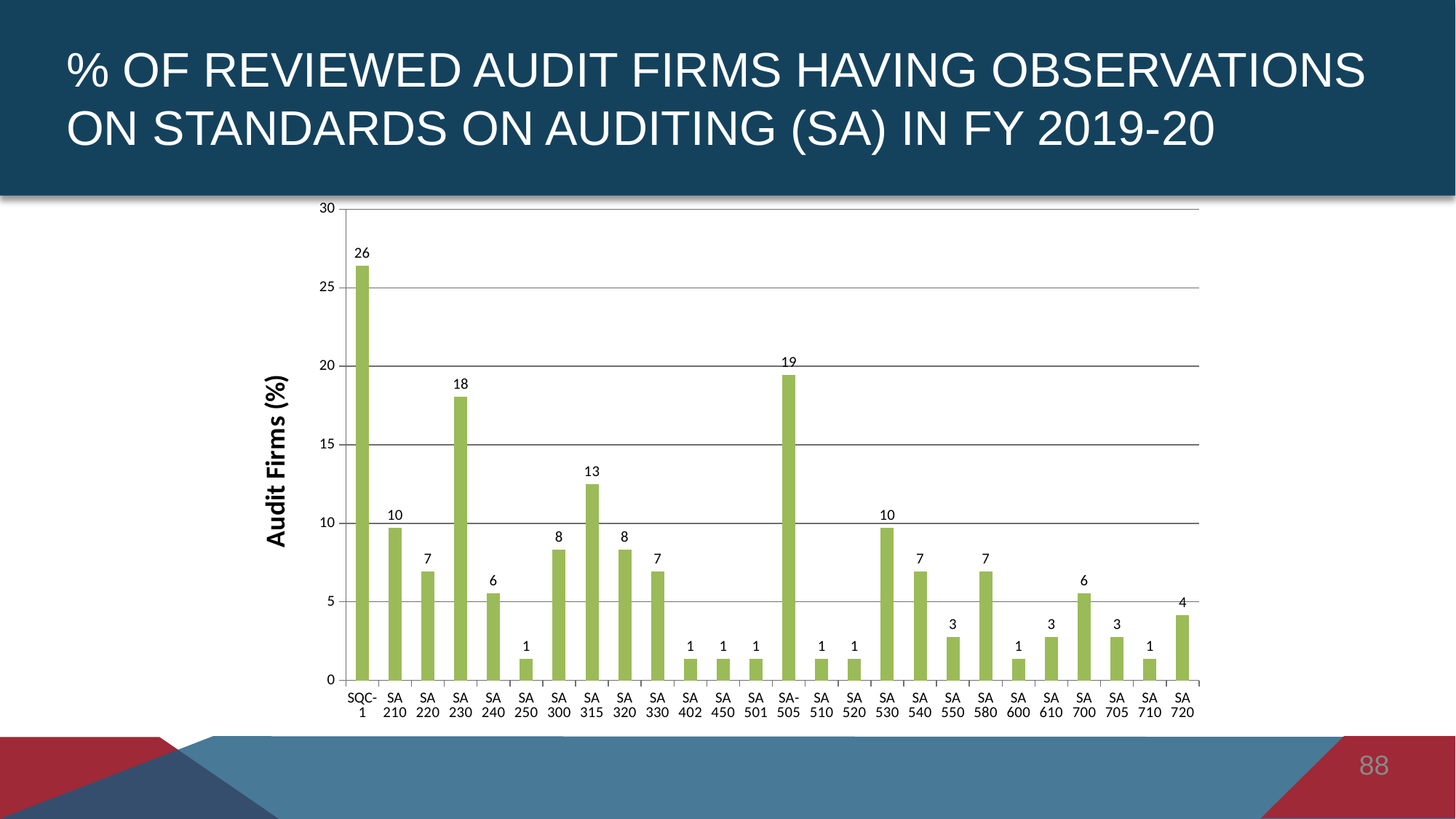

# % of Reviewed Audit Firms having Observations on Standards on Auditing (SA) in FY 2019-20

### Chart

| Category |  |
|---|---|
| SQC-1 | 26.38888888888889 |
| SA 210 | 9.722222222222223 |
| SA 220 | 6.944444444444445 |
| SA 230 | 18.055555555555554 |
| SA 240 | 5.555555555555555 |
| SA 250 | 1.3888888888888888 |
| SA 300 | 8.333333333333332 |
| SA 315 | 12.5 |
| SA 320 | 8.333333333333332 |
| SA 330 | 6.944444444444445 |
| SA 402 | 1.3888888888888888 |
| SA 450 | 1.3888888888888888 |
| SA 501 | 1.3888888888888888 |
| SA-505 | 19.444444444444446 |
| SA 510 | 1.3888888888888888 |
| SA 520 | 1.3888888888888888 |
| SA 530 | 9.722222222222223 |
| SA 540 | 6.944444444444445 |
| SA 550 | 2.7777777777777777 |
| SA 580 | 6.944444444444445 |
| SA 600 | 1.3888888888888888 |
| SA 610 | 2.7777777777777777 |
| SA 700 | 5.555555555555555 |
| SA 705 | 2.7777777777777777 |
| SA 710 | 1.3888888888888888 |
| SA 720 | 4.166666666666666 |
88